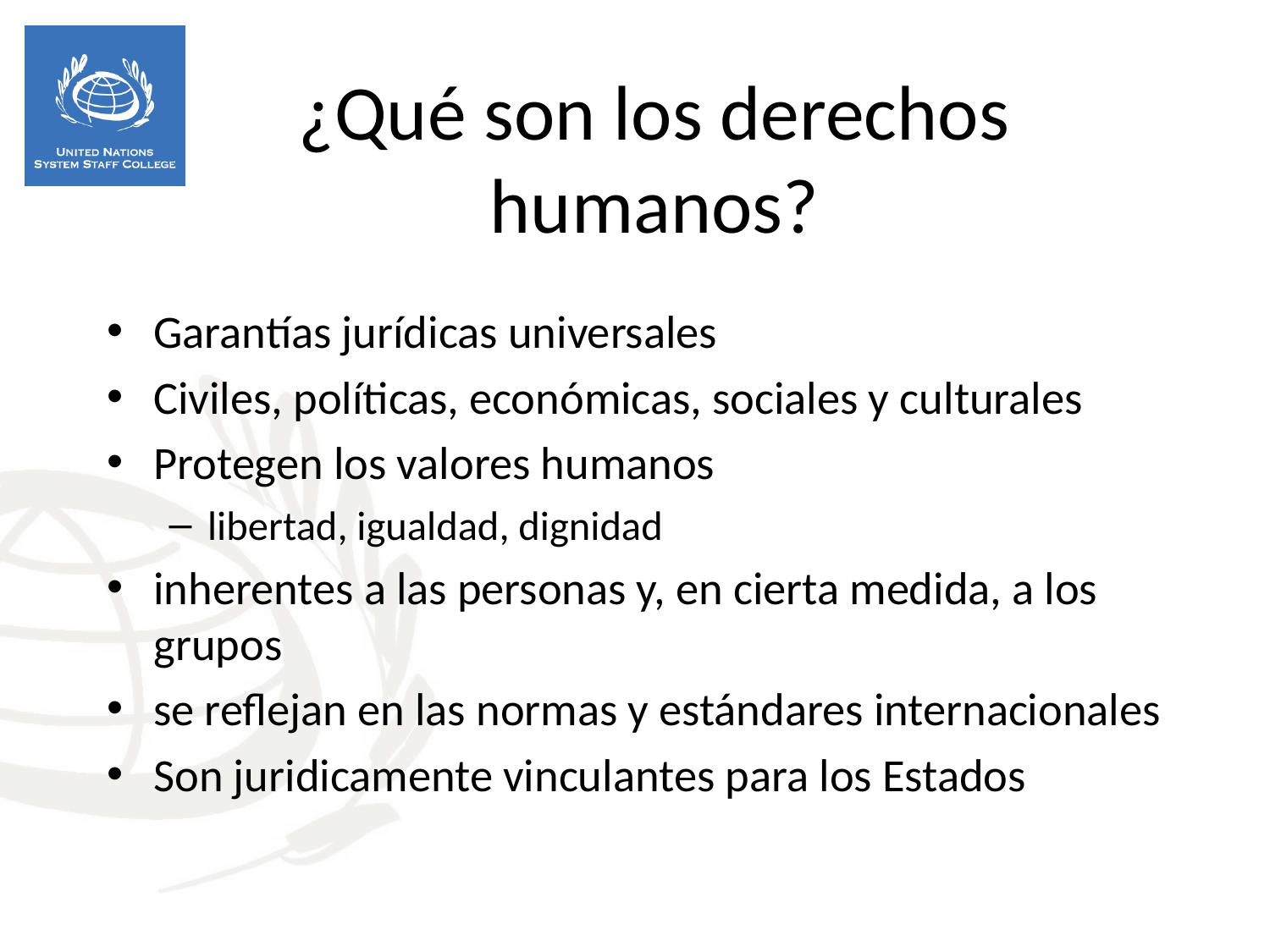

¿Qué son los derechos humanos?
Garantías jurídicas universales
Civiles, políticas, económicas, sociales y culturales
Protegen los valores humanos
libertad, igualdad, dignidad
inherentes a las personas y, en cierta medida, a los grupos
se reflejan en las normas y estándares internacionales
Son juridicamente vinculantes para los Estados